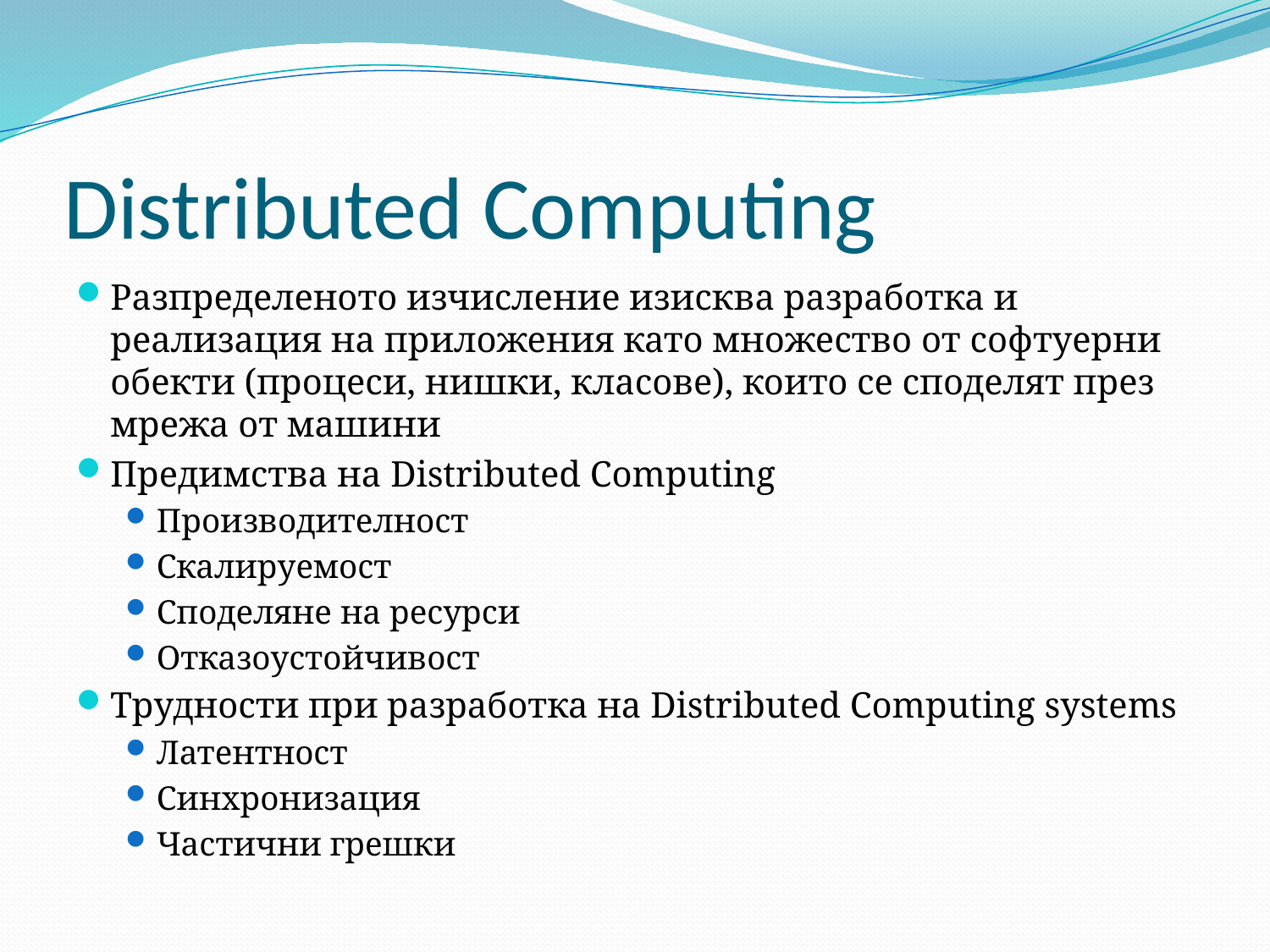

# Distributed Computing
Разпределеното изчисление изисква разработка и реализация на приложения като множество от софтуерни обекти (процеси, нишки, класове), които се споделят през мрежа от машини
Предимства на Distributed Computing
Производителност
Скалируемост
Споделяне на ресурси
Отказоустойчивост
Трудности при разработка на Distributed Computing systems
Латентност
Синхронизация
Частични грешки